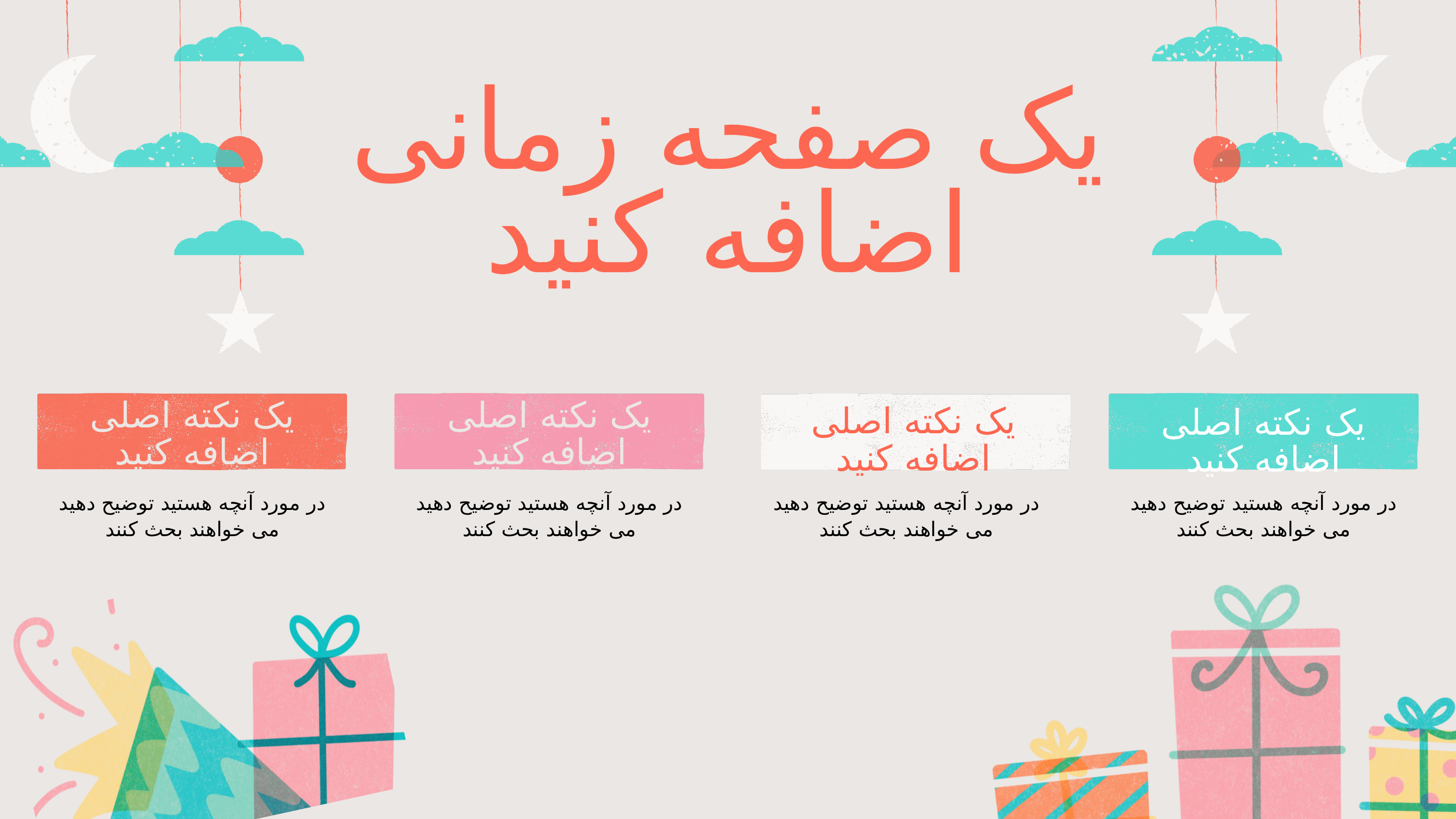

یک صفحه زمانی اضافه کنید

یک نکته اصلی اضافه کنید

یک نکته اصلی اضافه کنید

یک نکته اصلی اضافه کنید

یک نکته اصلی اضافه کنید
در مورد آنچه هستید توضیح دهید
می خواهند بحث کنند
در مورد آنچه هستید توضیح دهید
می خواهند بحث کنند
در مورد آنچه هستید توضیح دهید
می خواهند بحث کنند
در مورد آنچه هستید توضیح دهید
می خواهند بحث کنند